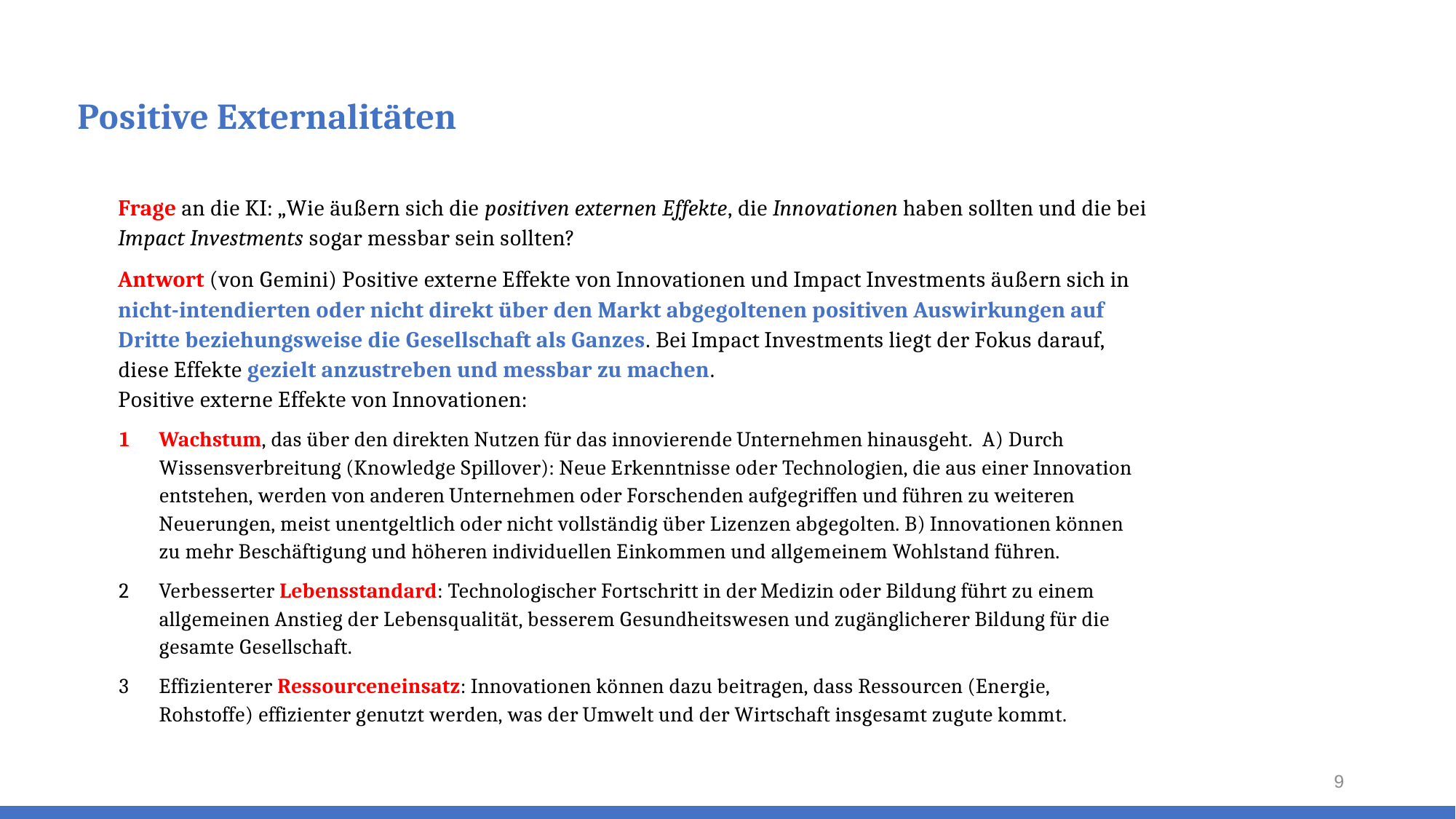

# Positive Externalitäten
Frage an die KI: „Wie äußern sich die positiven externen Effekte, die Innovationen haben sollten und die bei Impact Investments sogar messbar sein sollten?
Antwort (von Gemini) Positive externe Effekte von Innovationen und Impact Investments äußern sich in nicht-intendierten oder nicht direkt über den Markt abgegoltenen positiven Auswirkungen auf Dritte beziehungsweise die Gesellschaft als Ganzes. Bei Impact Investments liegt der Fokus darauf, diese Effekte gezielt anzustreben und messbar zu machen.
Positive externe Effekte von Innovationen:
Wachstum, das über den direkten Nutzen für das innovierende Unternehmen hinausgeht.  A) Durch Wissensverbreitung (Knowledge Spillover): Neue Erkenntnisse oder Technologien, die aus einer Innovation entstehen, werden von anderen Unternehmen oder Forschenden aufgegriffen und führen zu weiteren Neuerungen, meist unentgeltlich oder nicht vollständig über Lizenzen abgegolten. B) Innovationen können zu mehr Beschäftigung und höheren individuellen Einkommen und allgemeinem Wohlstand führen.
Verbesserter Lebensstandard: Technologischer Fortschritt in der Medizin oder Bildung führt zu einem allgemeinen Anstieg der Lebensqualität, besserem Gesundheitswesen und zugänglicherer Bildung für die gesamte Gesellschaft.
Effizienterer Ressourceneinsatz: Innovationen können dazu beitragen, dass Ressourcen (Energie, Rohstoffe) effizienter genutzt werden, was der Umwelt und der Wirtschaft insgesamt zugute kommt.

9